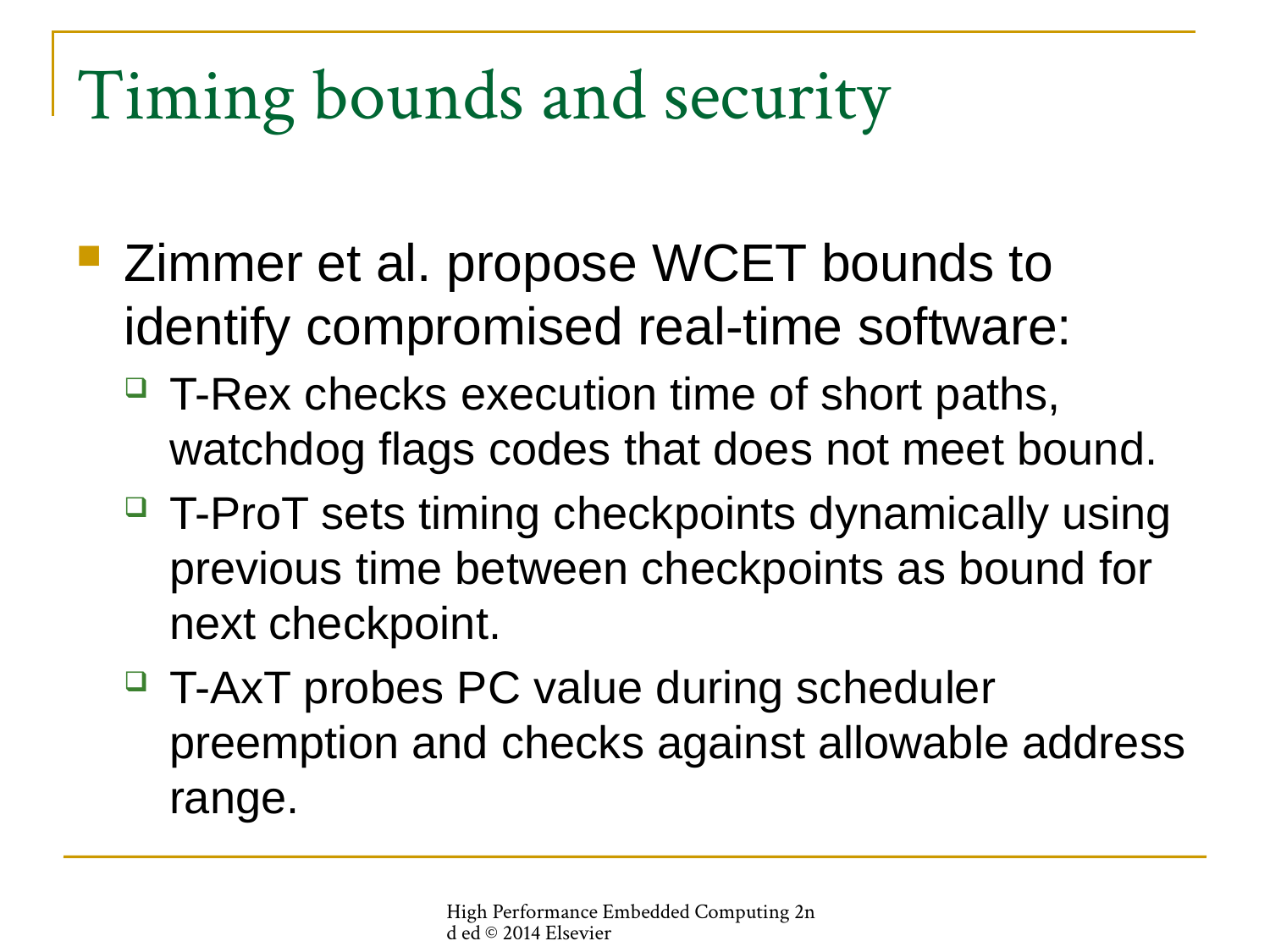

# Timing bounds and security
Zimmer et al. propose WCET bounds to identify compromised real-time software:
T-Rex checks execution time of short paths, watchdog flags codes that does not meet bound.
T-ProT sets timing checkpoints dynamically using previous time between checkpoints as bound for next checkpoint.
T-AxT probes PC value during scheduler preemption and checks against allowable address range.
High Performance Embedded Computing 2nd ed © 2014 Elsevier